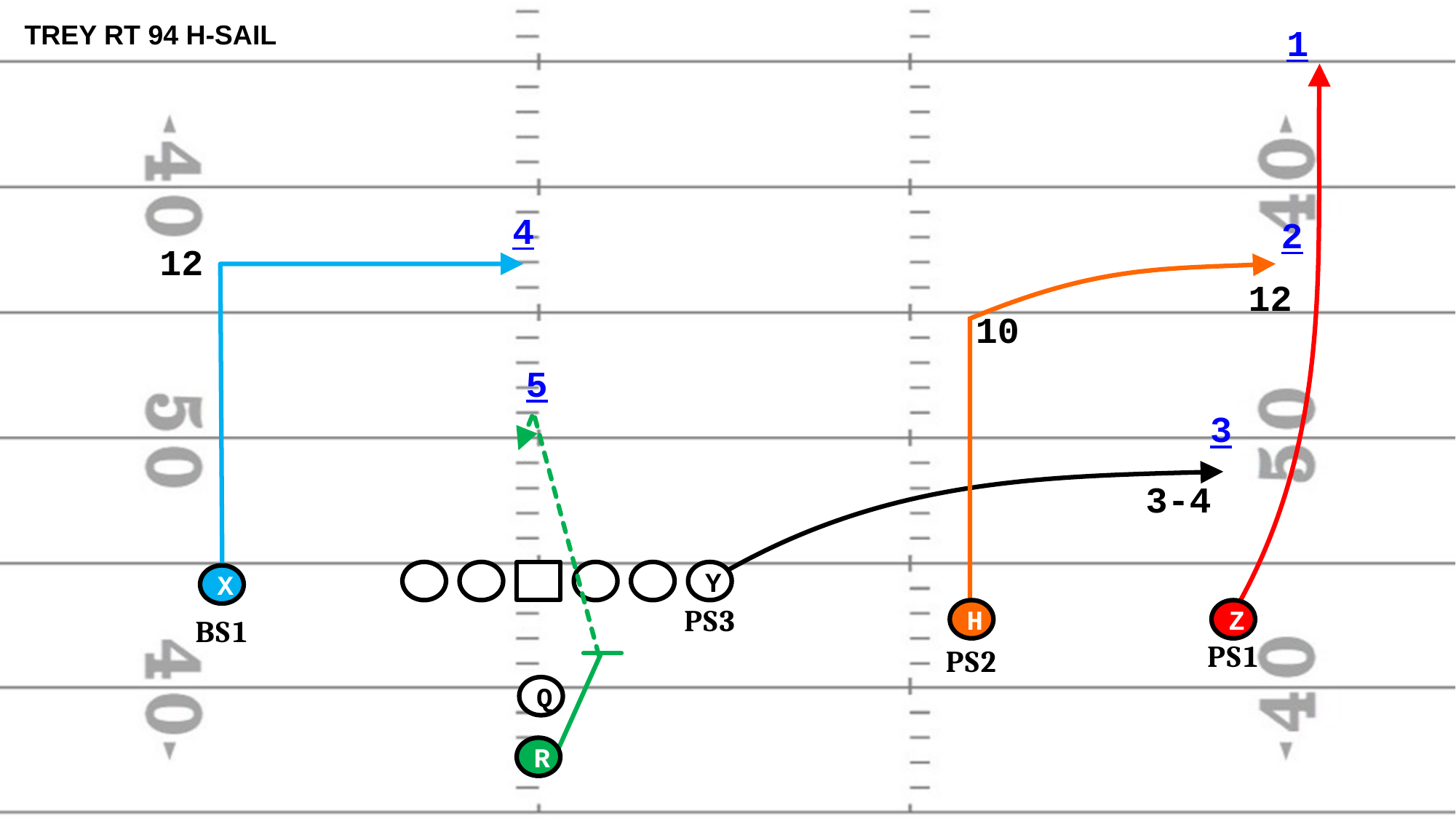

TREY RT 94 H-SAIL
1

4
2
12

12
10
5
3

3-4

Y
X
PS3
H
Z
BS1
PS1
PS2
Q
R